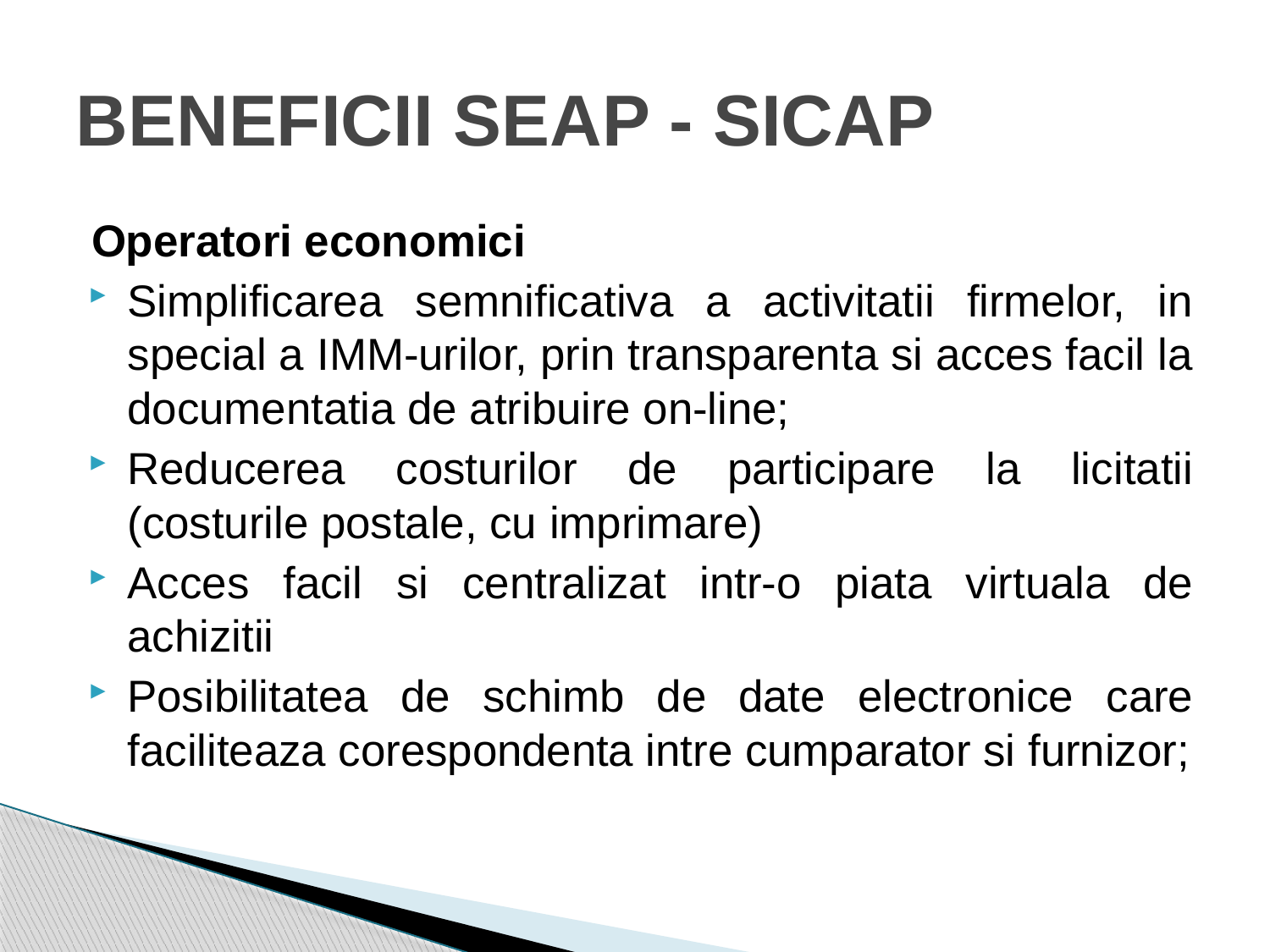

# BENEFICII SEAP - SICAP
Operatori economici
Simplificarea semnificativa a activitatii firmelor, in special a IMM-urilor, prin transparenta si acces facil la documentatia de atribuire on-line;
Reducerea costurilor de participare la licitatii (costurile postale, cu imprimare)
Acces facil si centralizat intr-o piata virtuala de achizitii
Posibilitatea de schimb de date electronice care faciliteaza corespondenta intre cumparator si furnizor;